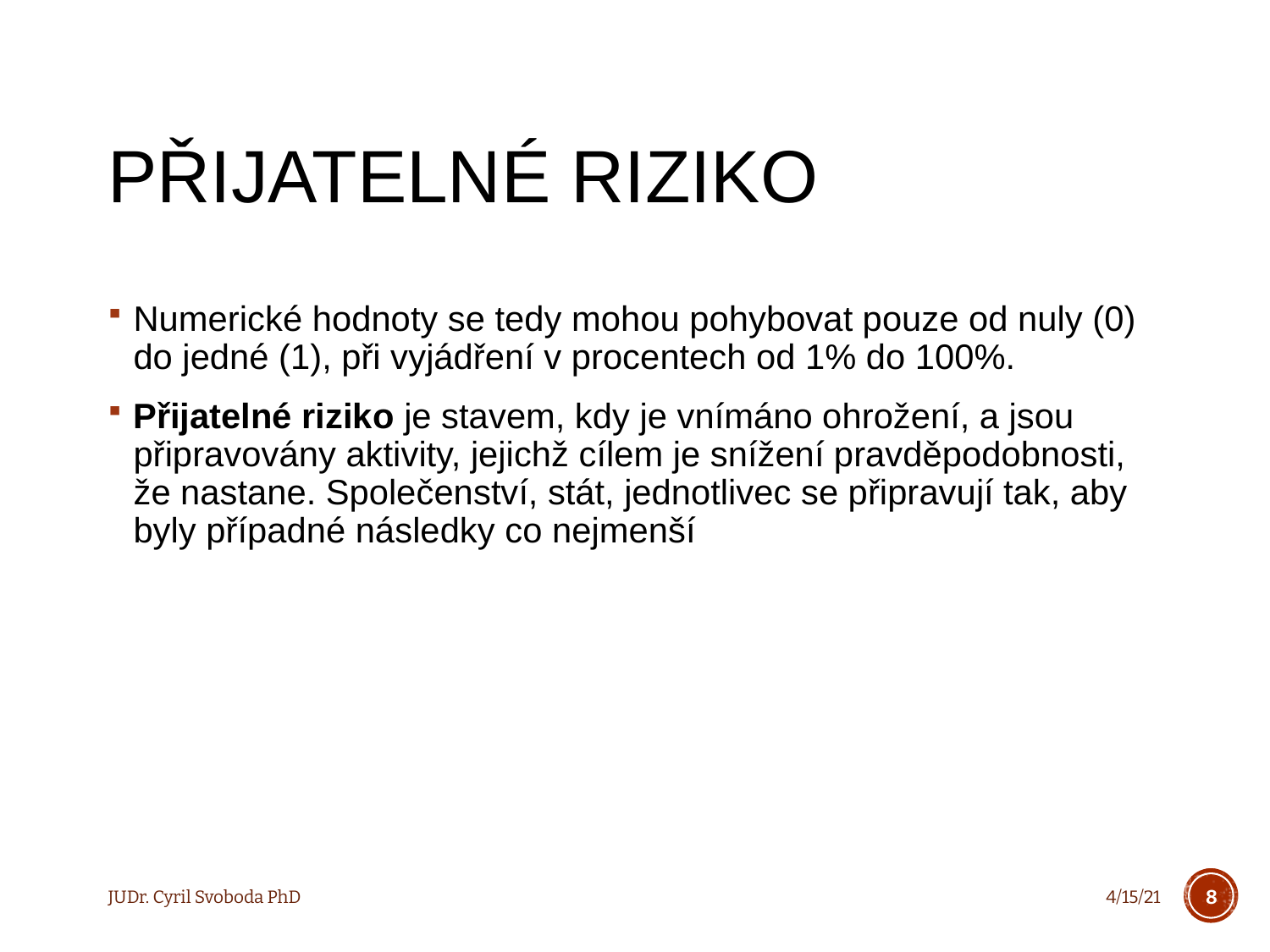

# Přijatelné riziko
Numerické hodnoty se tedy mohou pohybovat pouze od nuly (0) do jedné (1), při vyjádření v procentech od 1% do 100%.
Přijatelné riziko je stavem, kdy je vnímáno ohrožení, a jsou připravovány aktivity, jejichž cílem je snížení pravděpodobnosti, že nastane. Společenství, stát, jednotlivec se připravují tak, aby byly případné následky co nejmenší
JUDr. Cyril Svoboda PhD
4/15/21
8